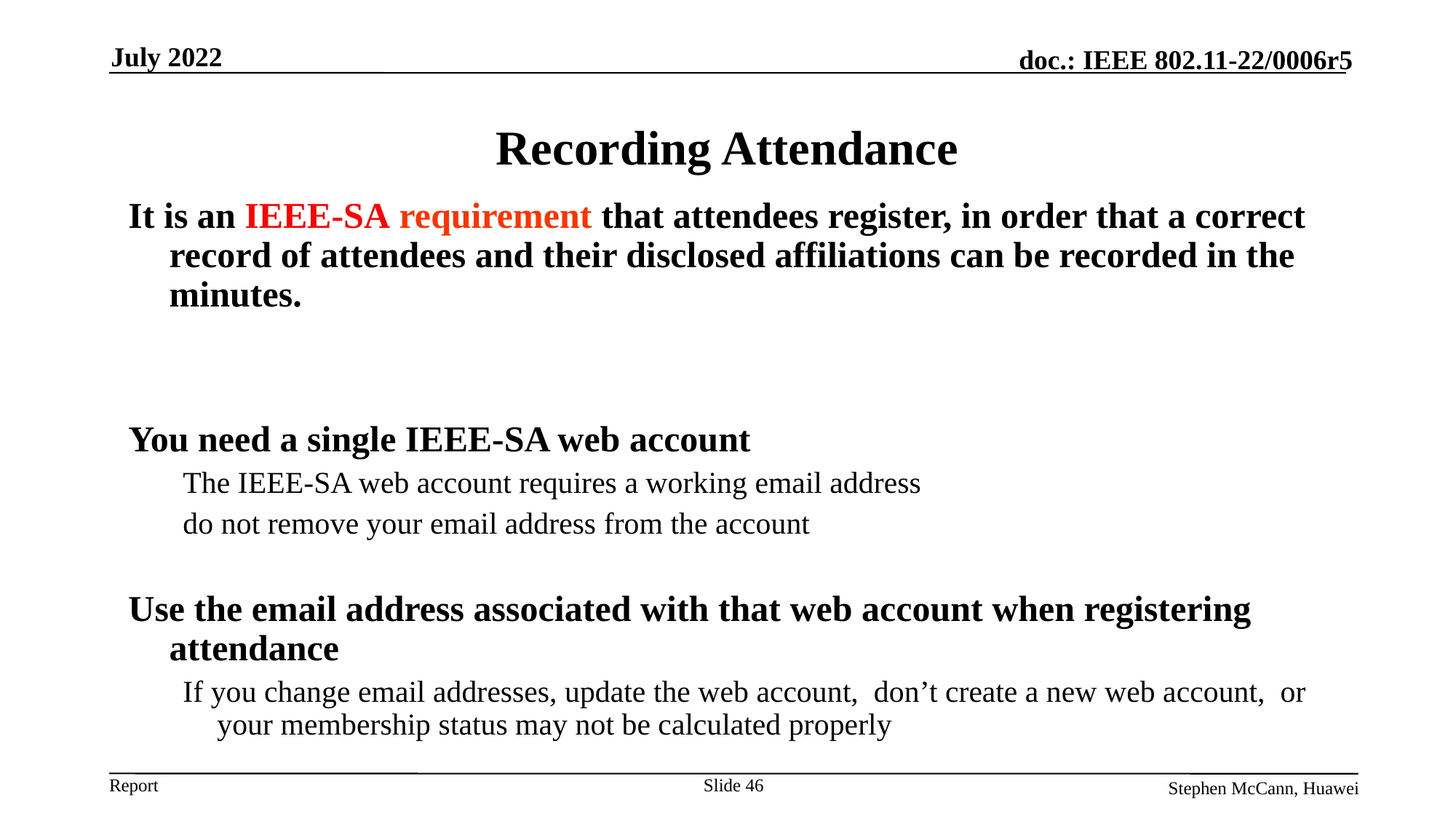

July 2022
# Recording Attendance
It is an IEEE-SA requirement that attendees register, in order that a correct record of attendees and their disclosed affiliations can be recorded in the minutes.

You need a single IEEE-SA web account
The IEEE-SA web account requires a working email address
do not remove your email address from the account

Use the email address associated with that web account when registering attendance
If you change email addresses, update the web account,  don’t create a new web account,  or your membership status may not be calculated properly
Slide 46
Stephen McCann, Huawei